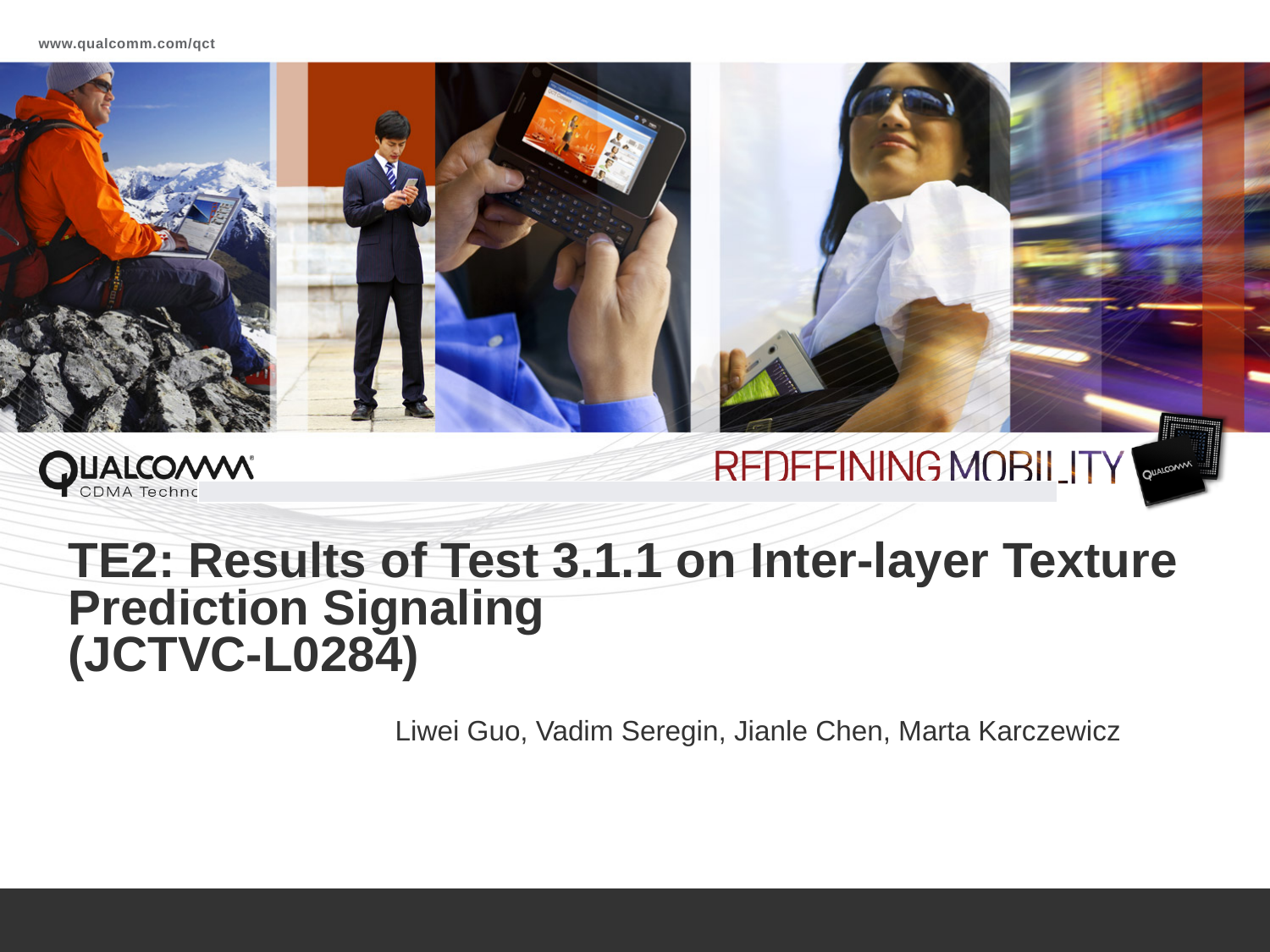

|  |
| --- |
# TE2: Results of Test 3.1.1 on Inter-layer Texture Prediction Signaling (JCTVC-L0284)
Liwei Guo, Vadim Seregin, Jianle Chen, Marta Karczewicz